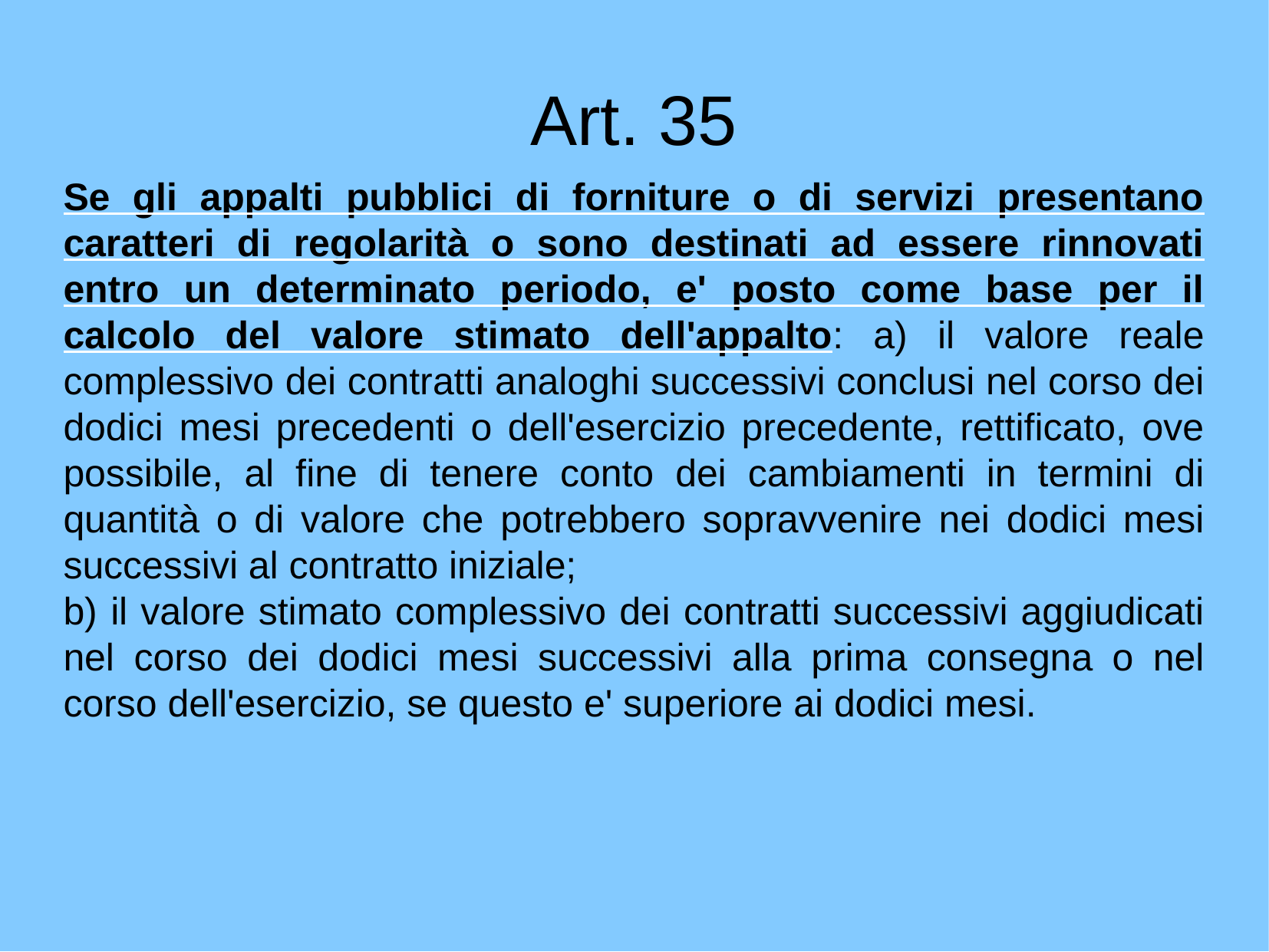

Art. 35
Se gli appalti pubblici di forniture o di servizi presentano caratteri di regolarità o sono destinati ad essere rinnovati entro un determinato periodo, e' posto come base per il calcolo del valore stimato dell'appalto: a) il valore reale complessivo dei contratti analoghi successivi conclusi nel corso dei dodici mesi precedenti o dell'esercizio precedente, rettificato, ove possibile, al fine di tenere conto dei cambiamenti in termini di quantità o di valore che potrebbero sopravvenire nei dodici mesi successivi al contratto iniziale;
b) il valore stimato complessivo dei contratti successivi aggiudicati nel corso dei dodici mesi successivi alla prima consegna o nel corso dell'esercizio, se questo e' superiore ai dodici mesi.